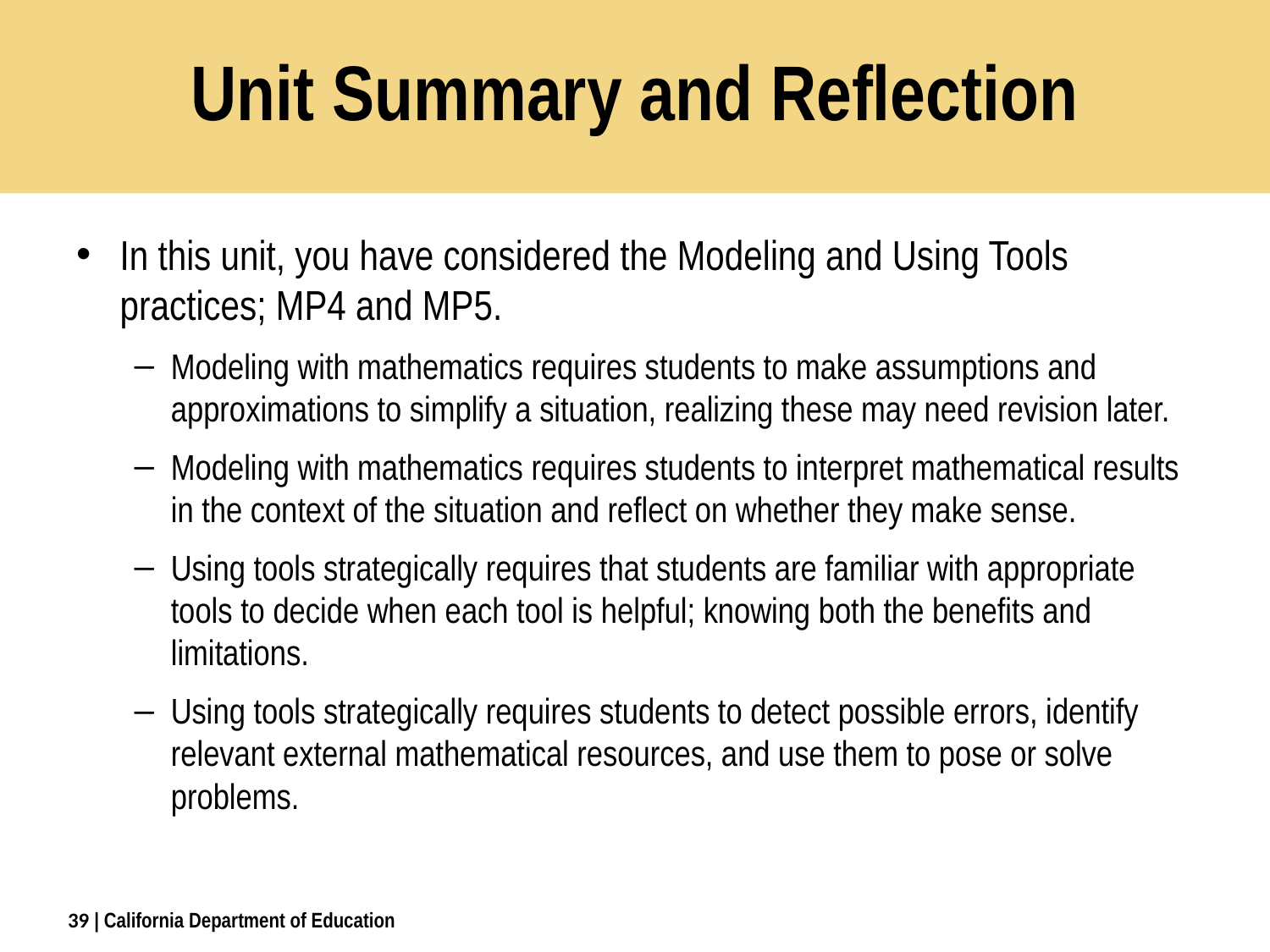

# Unit Summary and Reflection
In this unit, you have considered the Modeling and Using Tools practices; MP4 and MP5.
Modeling with mathematics requires students to make assumptions and approximations to simplify a situation, realizing these may need revision later.
Modeling with mathematics requires students to interpret mathematical results in the context of the situation and reflect on whether they make sense.
Using tools strategically requires that students are familiar with appropriate tools to decide when each tool is helpful; knowing both the benefits and limitations.
Using tools strategically requires students to detect possible errors, identify relevant external mathematical resources, and use them to pose or solve problems.

39
| California Department of Education